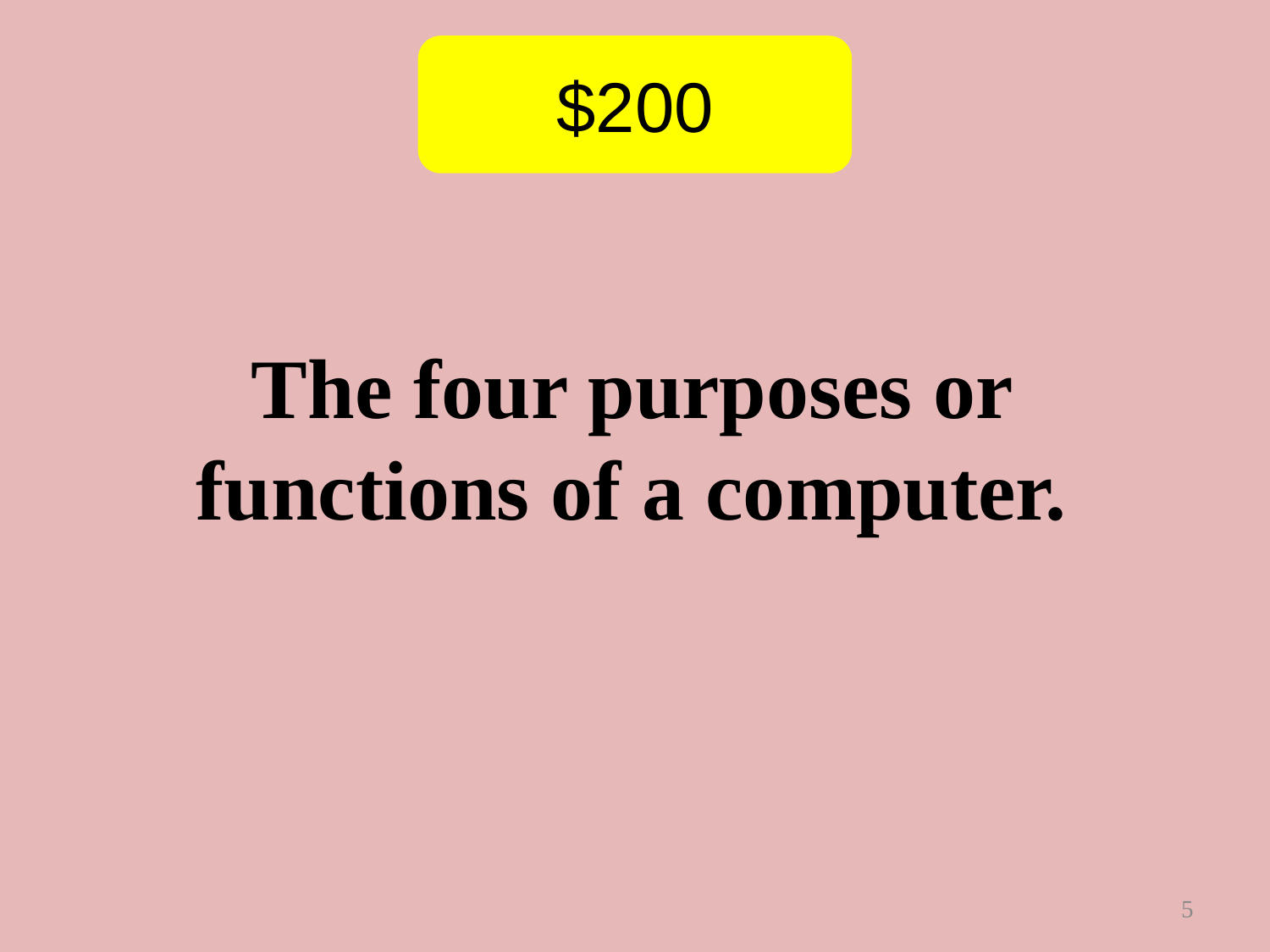

$200
The four purposes or functions of a computer.

5